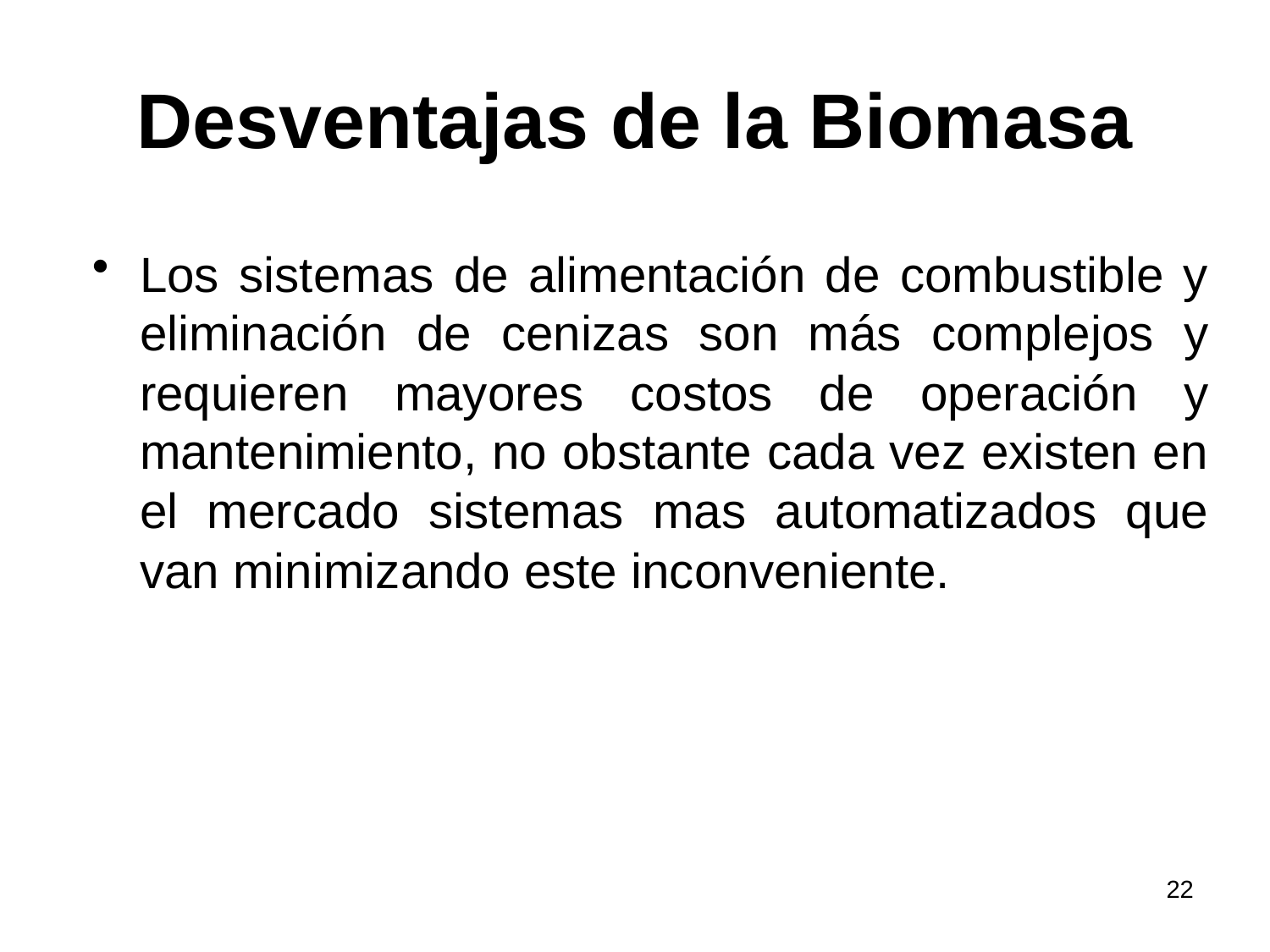

# Desventajas de la Biomasa

Los sistemas de alimentación de combustible y eliminación de cenizas son más complejos y requieren mayores costos de operación y mantenimiento, no obstante cada vez existen en el mercado sistemas mas automatizados que van minimizando este inconveniente.

22